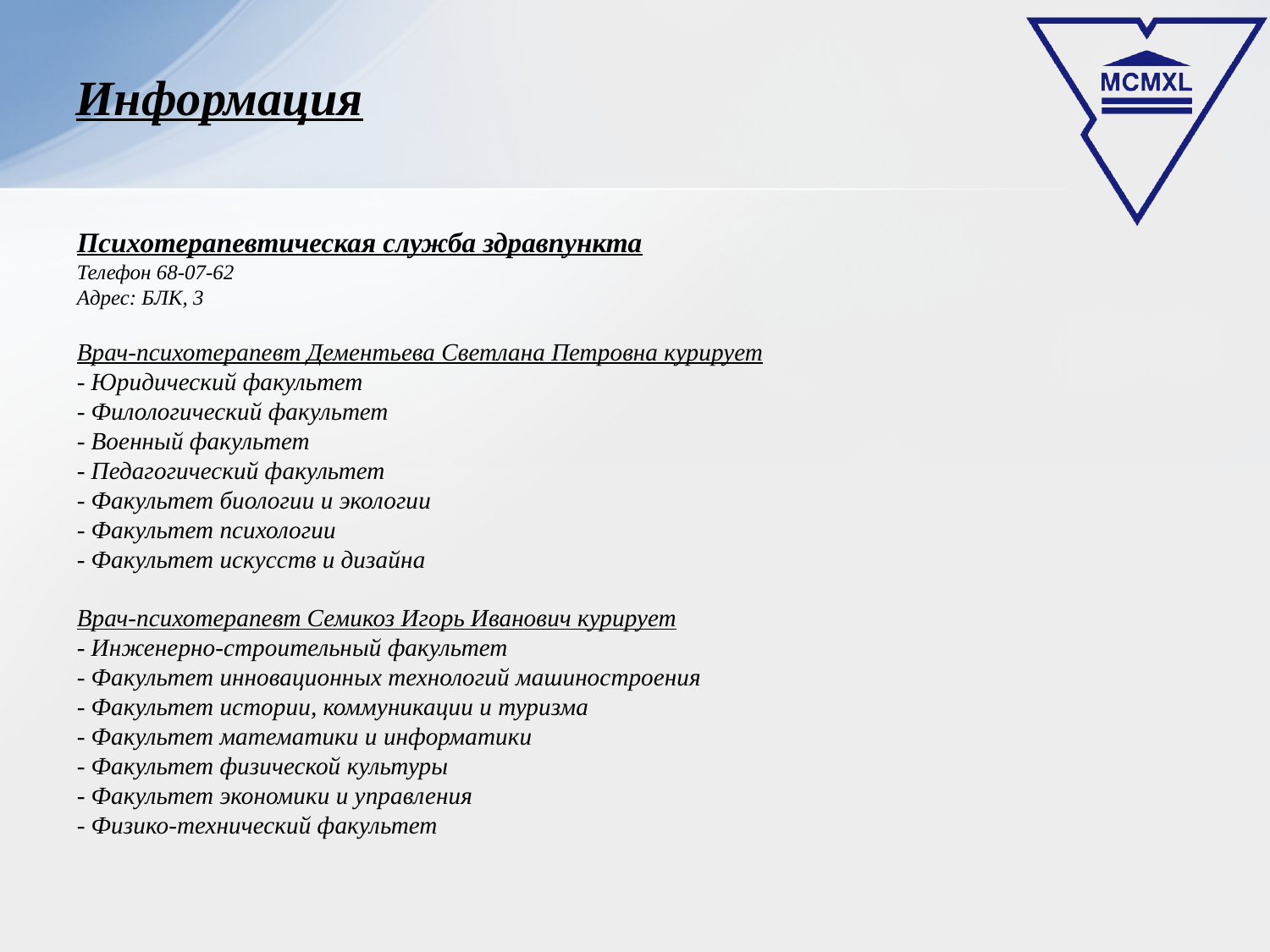

# Информация
Психотерапевтическая служба здравпункта
Телефон 68-07-62
Адрес: БЛК, 3

Врач-психотерапевт Дементьева Светлана Петровна курирует
- Юридический факультет
- Филологический факультет
- Военный факультет
- Педагогический факультет
- Факультет биологии и экологии
- Факультет психологии
- Факультет искусств и дизайна

Врач-психотерапевт Семикоз Игорь Иванович курирует
- Инженерно-строительный факультет
- Факультет инновационных технологий машиностроения
- Факультет истории, коммуникации и туризма
- Факультет математики и информатики
- Факультет физической культуры
- Факультет экономики и управления
- Физико-технический факультет